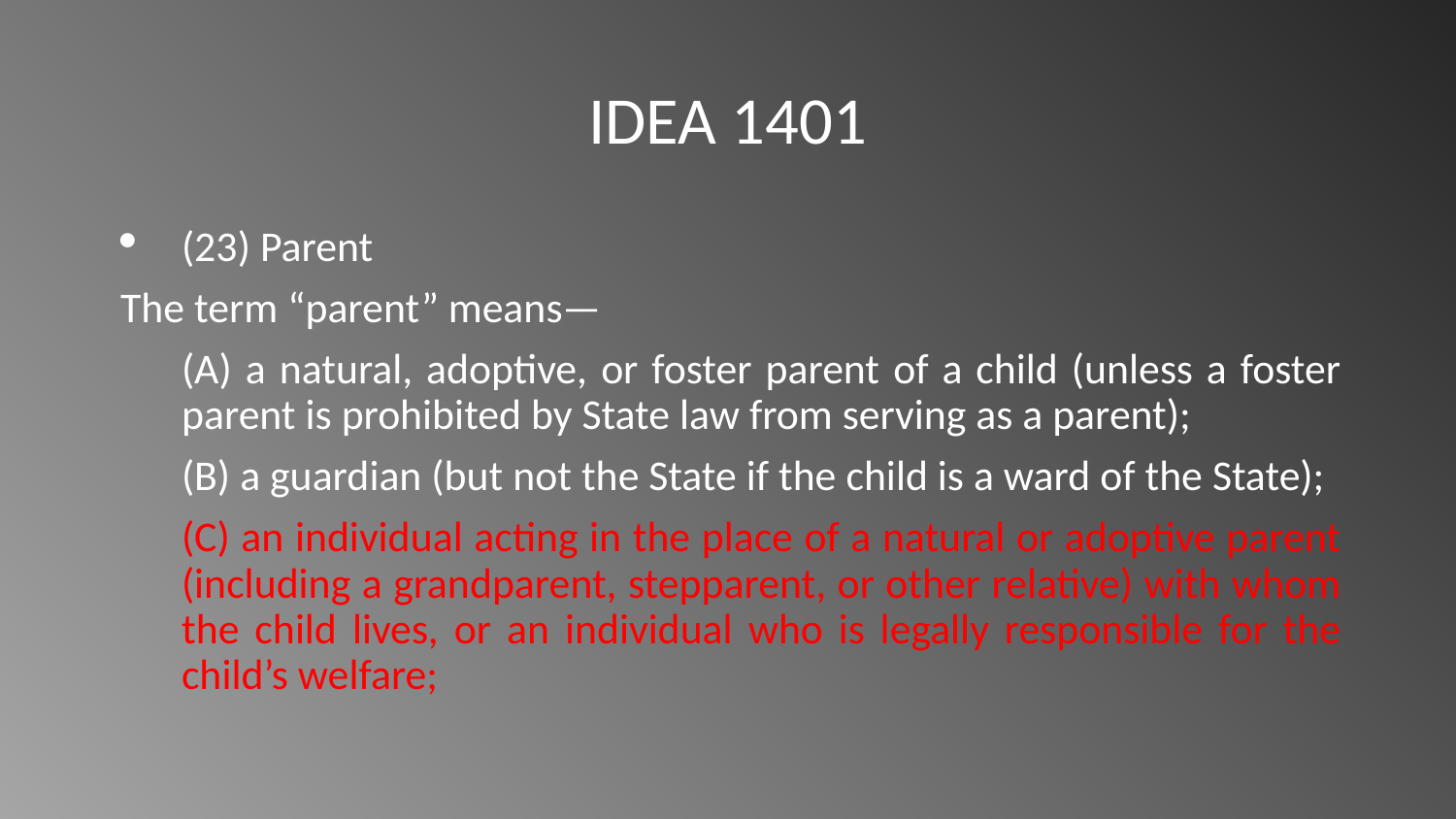

# IDEA 1401
(23) Parent
The term “parent” means—
	(A) a natural, adoptive, or foster parent of a child (unless a foster parent is prohibited by State law from serving as a parent);
	(B) a guardian (but not the State if the child is a ward of the State);
	(C) an individual acting in the place of a natural or adoptive parent (including a grandparent, stepparent, or other relative) with whom the child lives, or an individual who is legally responsible for the child’s welfare;